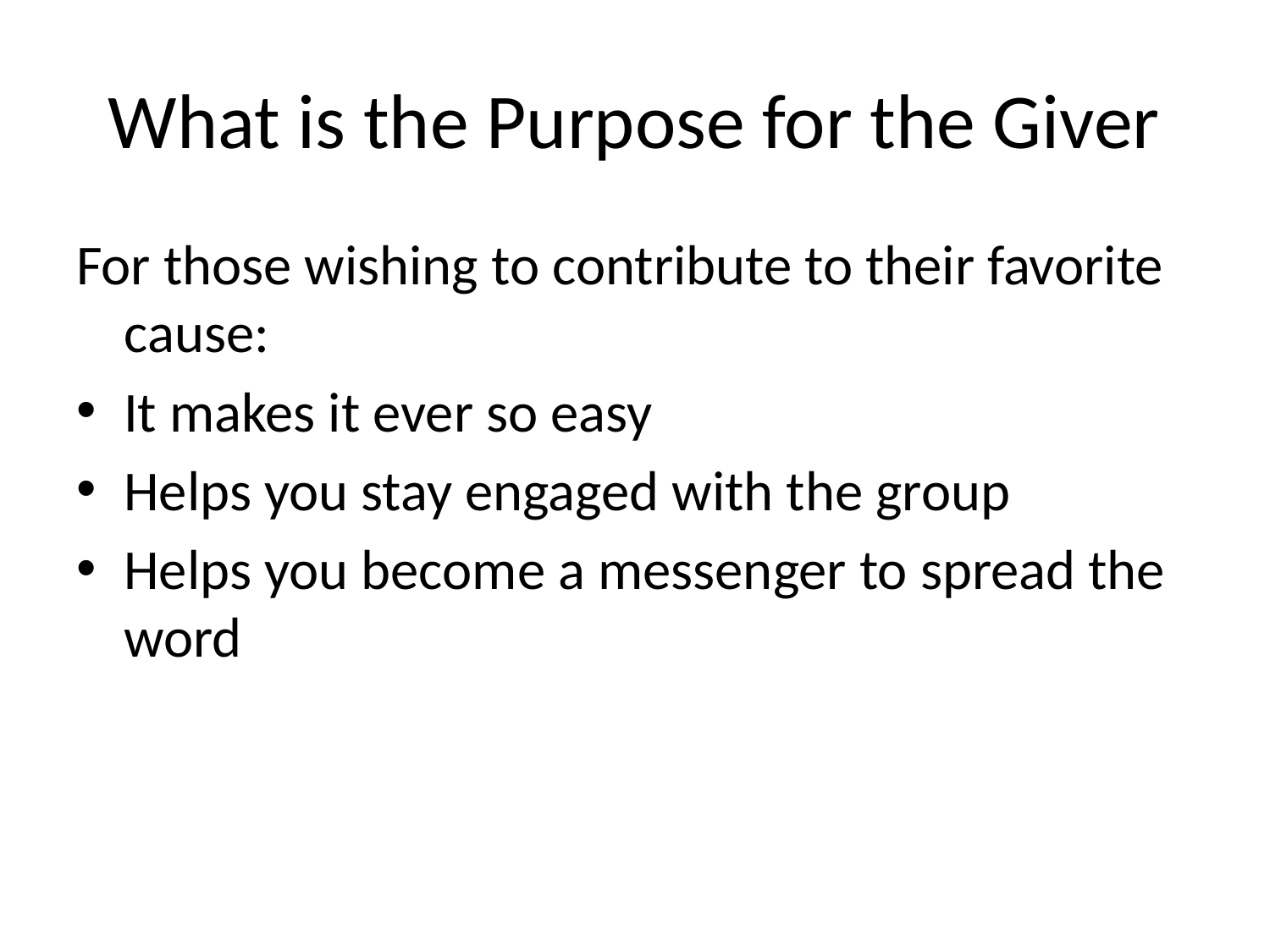

# What is the Purpose for the Giver
For those wishing to contribute to their favorite cause:
It makes it ever so easy
Helps you stay engaged with the group
Helps you become a messenger to spread the word